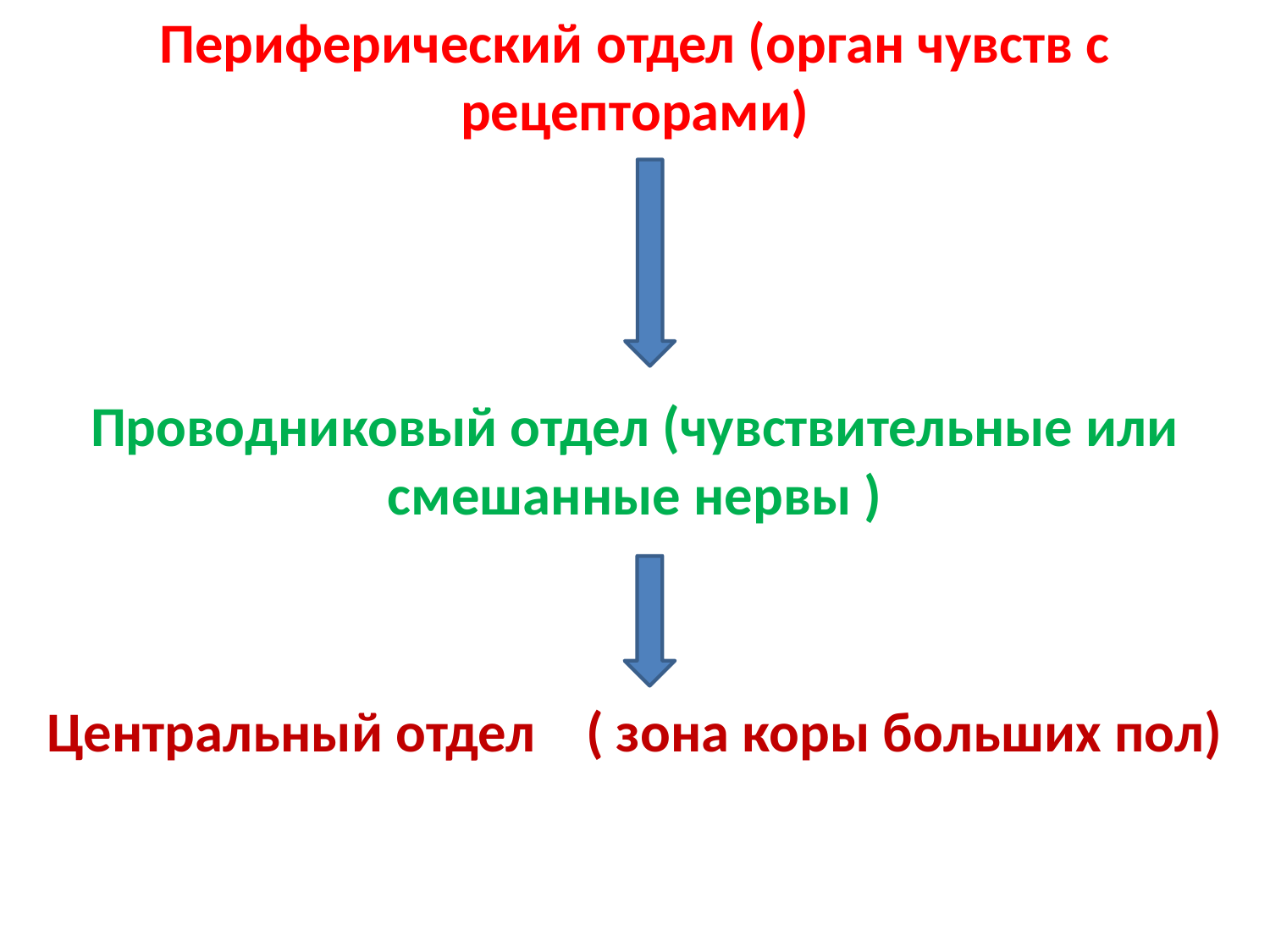

Периферический отдел (орган чувств с рецепторами)

Проводниковый отдел (чувствительные или смешанные нервы )

Центральный отдел    ( зона коры больших пол)